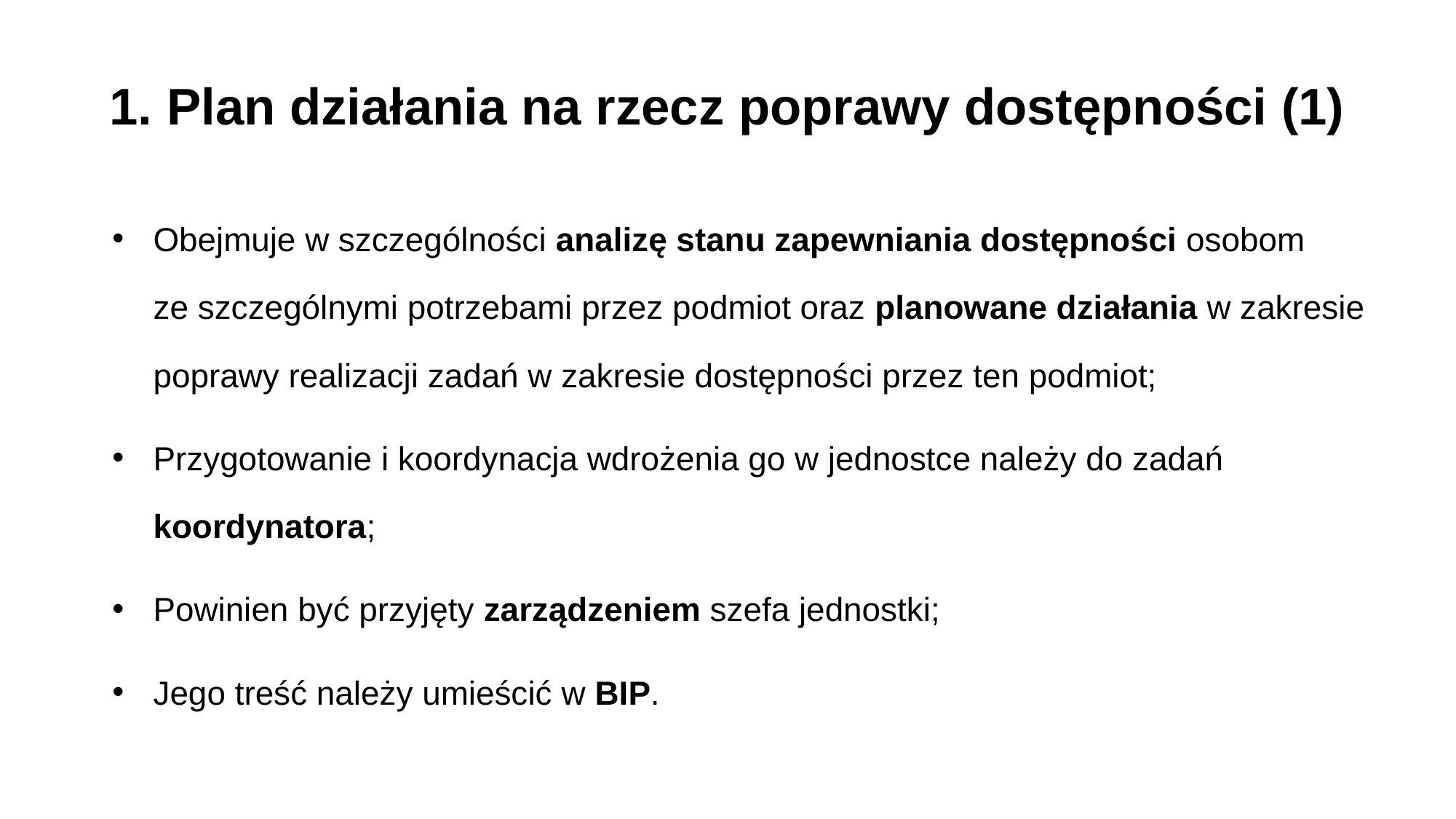

# 1. Plan działania na rzecz poprawy dostępności (1)
Obejmuje w szczególności analizę stanu zapewniania dostępności osobom
ze szczególnymi potrzebami przez podmiot oraz planowane działania w zakresie poprawy realizacji zadań w zakresie dostępności przez ten podmiot;
Przygotowanie i koordynacja wdrożenia go w jednostce należy do zadań 
koordynatora;
Powinien być przyjęty zarządzeniem szefa jednostki;
Jego treść należy umieścić w BIP.